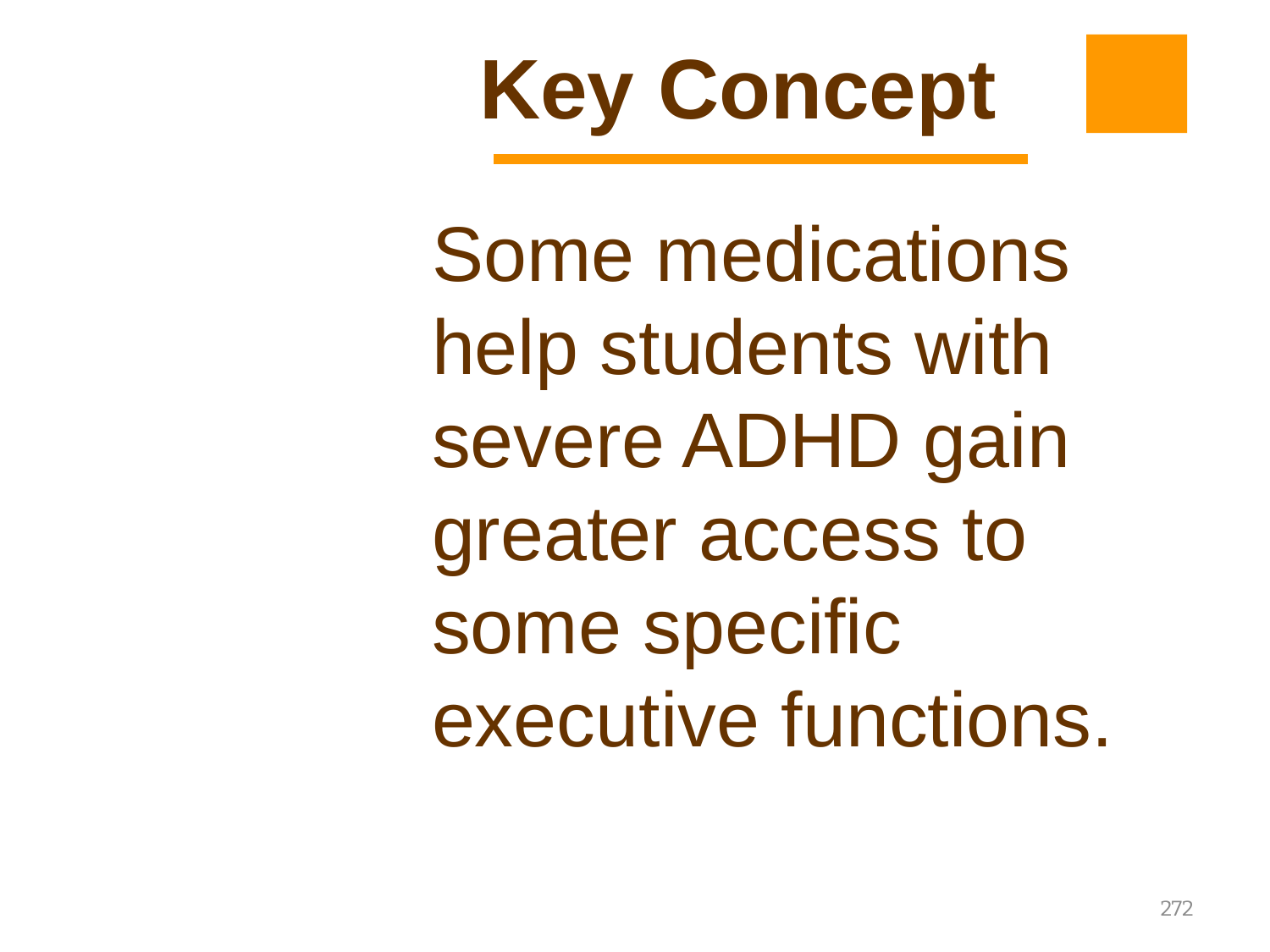

Key Concept

Some medications help students with severe ADHD gain greater access to some specific executive functions.
272